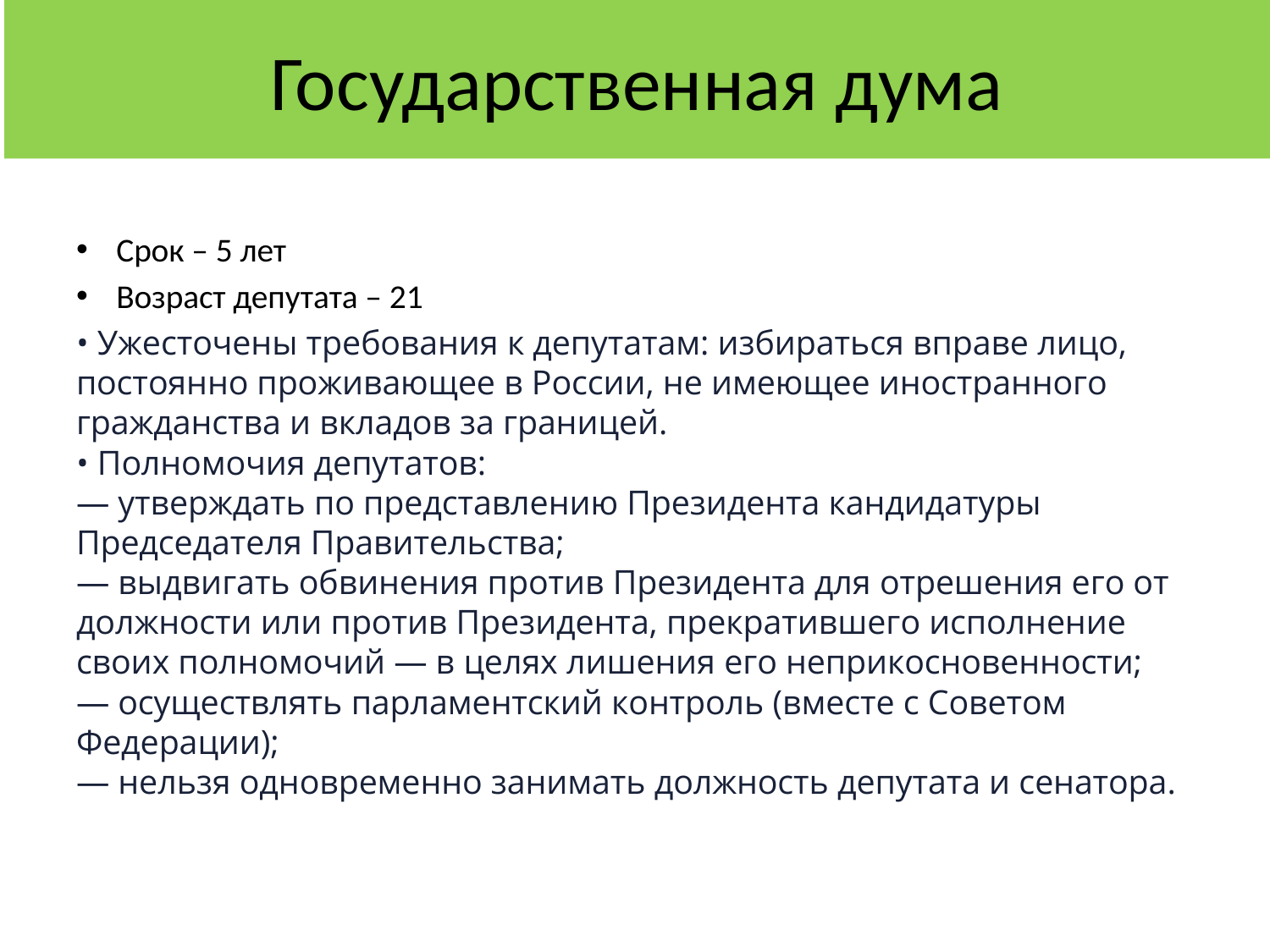

# Государственная дума
Срок – 5 лет
Возраст депутата – 21
• Ужесточены требования к депутатам: избираться вправе лицо, постоянно проживающее в России, не имеющее иностранного гражданства и вкладов за границей.
• Полномочия депутатов:
— утверждать по представлению Президента кандидатуры Председателя Правительства;
— выдвигать обвинения против Президента для отрешения его от должности или против Президента, прекратившего исполнение своих полномочий — в целях лишения его неприкосновенности;
— осуществлять парламентский контроль (вместе с Советом Федерации);
— нельзя одновременно занимать должность депутата и сенатора.